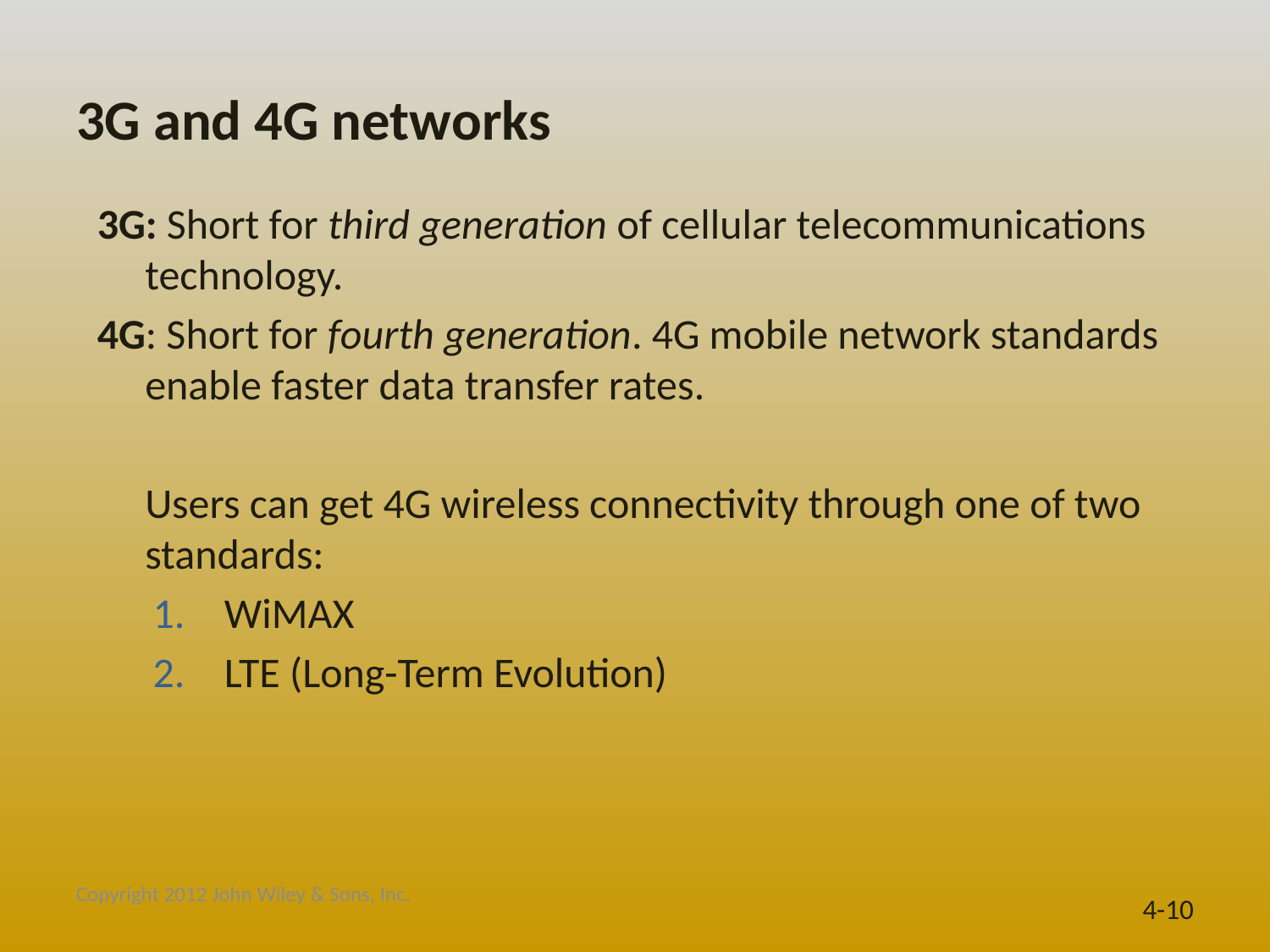

# 3G and 4G networks
3G: Short for third generation of cellular telecommunications technology.
4G: Short for fourth generation. 4G mobile network standards enable faster data transfer rates.

	Users can get 4G wireless connectivity through one of two standards:
WiMAX
LTE (Long-Term Evolution)

Copyright 2012 John Wiley & Sons, Inc.
4-10